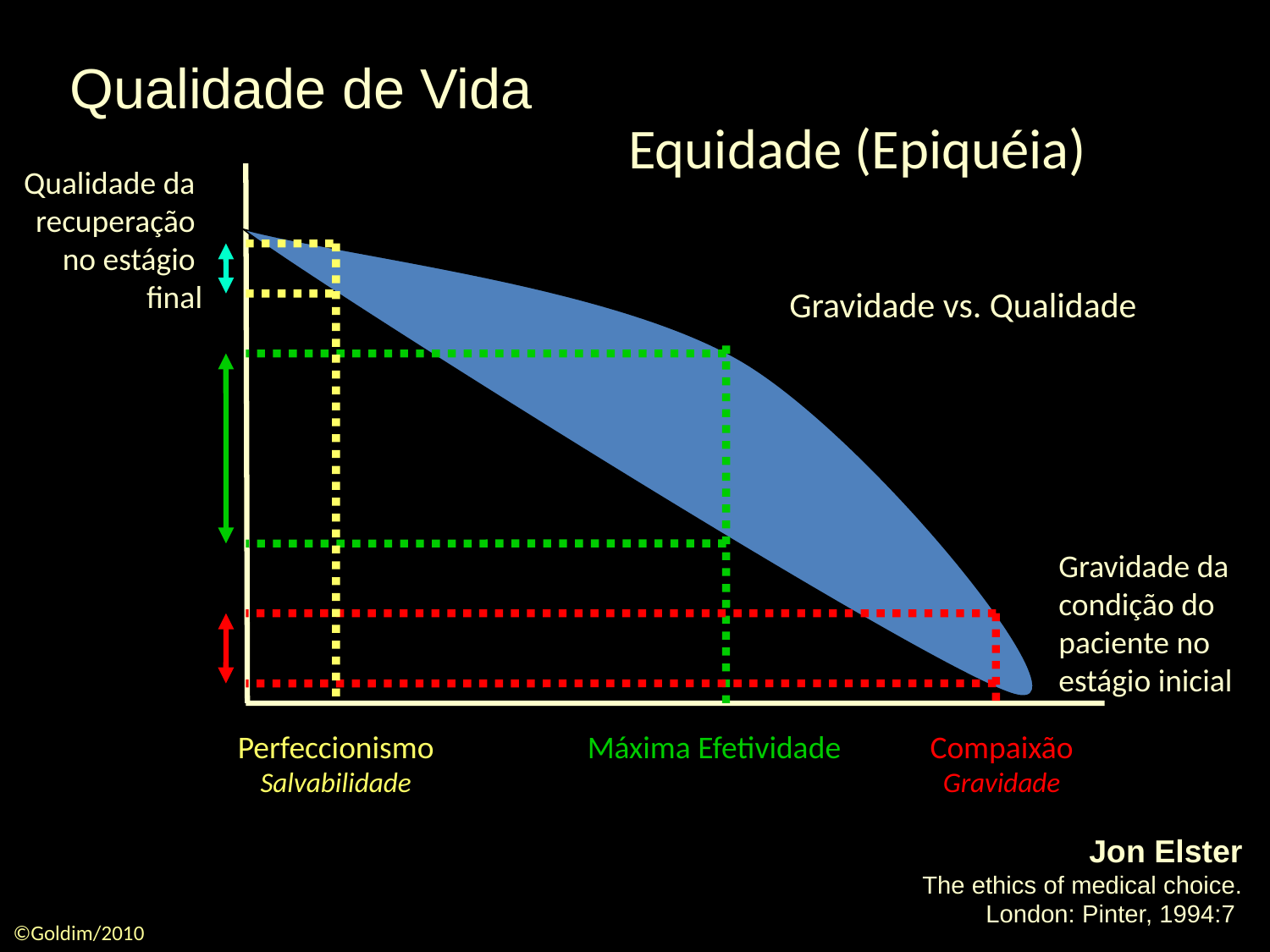

Qualidade de Vida
Equidade (Epiquéia)
Qualidade da
recuperação
no estágio
final

Gravidade vs. Qualidade

Com
intervenção

Sem
intervenção
Gravidade da
condição do
paciente no
estágio inicial

Perfeccionismo
Salvabilidade
Máxima Efetividade
Compaixão
Gravidade
+
Jon Elster
The ethics of medical choice.
London: Pinter, 1994:7
©Goldim/2010